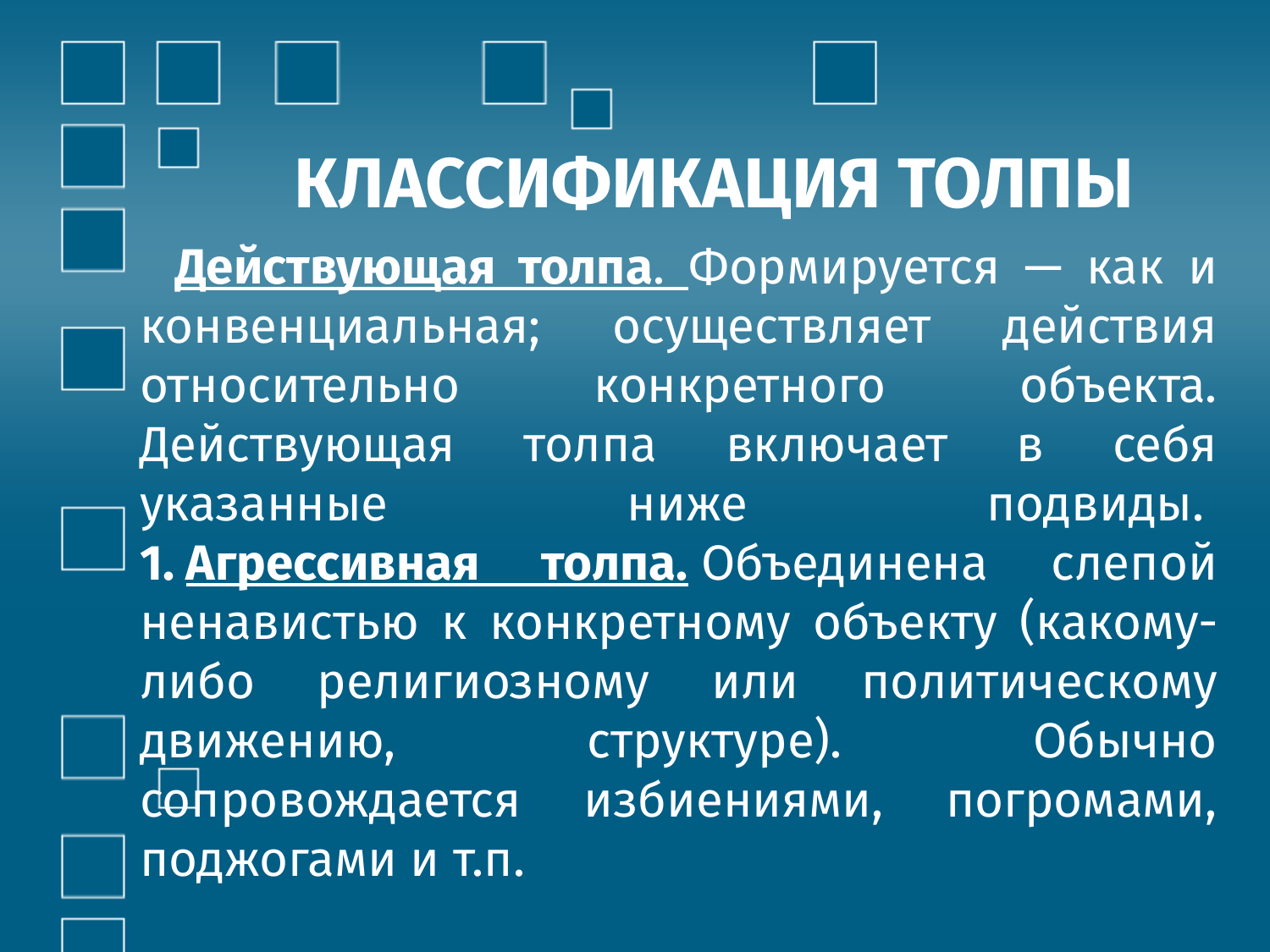

# КЛАССИФИКАЦИЯ ТОЛПЫ
    Действующая толпа. Формируется — как и конвенциальная; осуществляет действия относительно конкретного объекта. Действующая толпа включает в себя указанные ниже подвиды. 
1. Агрессивная толпа. Объединена слепой ненавистью к конкретному объекту (какому-либо религиозному или политическому движению, структуре). Обычно сопровождается избиениями, погромами, поджогами и т.п.